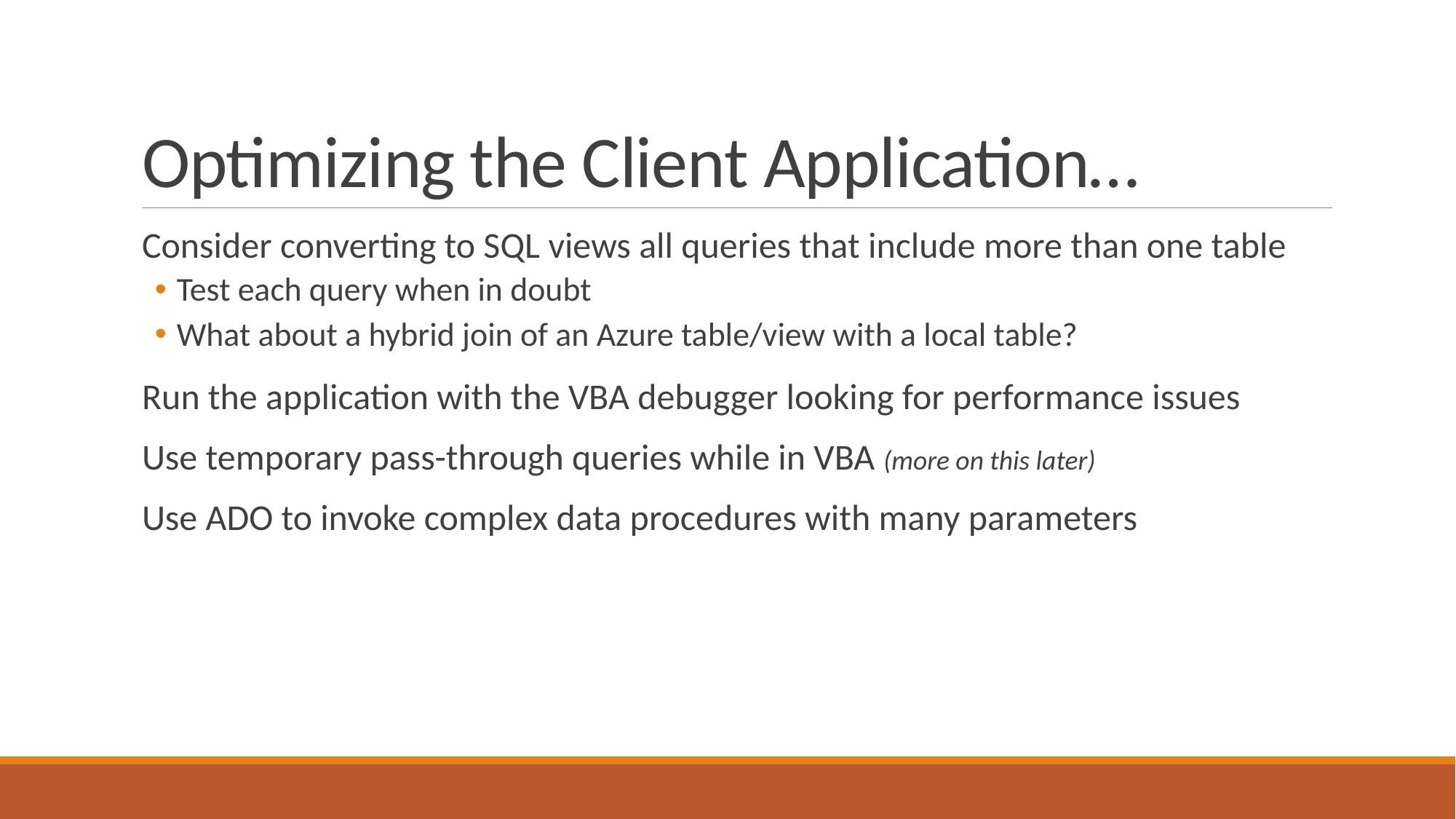

# Optimizing the Client Application…
Consider converting to SQL views all queries that include more than one table
Test each query when in doubt
What about a hybrid join of an Azure table/view with a local table?
Run the application with the VBA debugger looking for performance issues
Use temporary pass-through queries while in VBA (more on this later)
Use ADO to invoke complex data procedures with many parameters